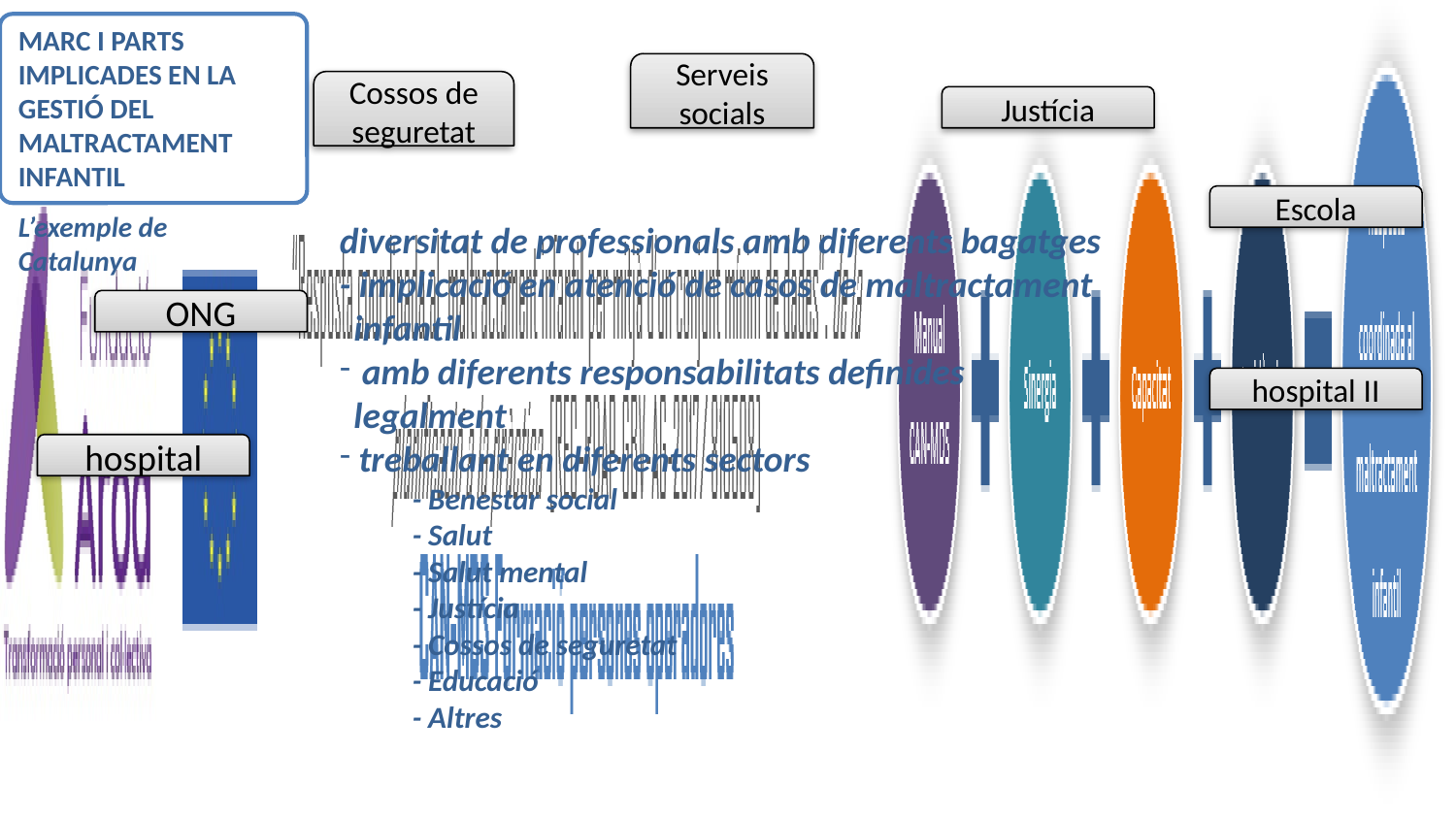

MARC I PARTS IMPLICADES EN LA GESTIÓ DEL MALTRACTAMENT INFANTIL

L’exemple de Catalunya
Serveis socials
Cossos de seguretat
Justícia
Escola
diversitat de professionals amb diferents bagatges
- implicació en atenció de casos de maltractament infantil
 amb diferents responsabilitats definides legalment
 treballant en diferents sectors
- Benestar social
- Salut
- Salut mental
- Justícia
- Cossos de seguretat
- Educació
- Altres

ONG
hospital II
hospital